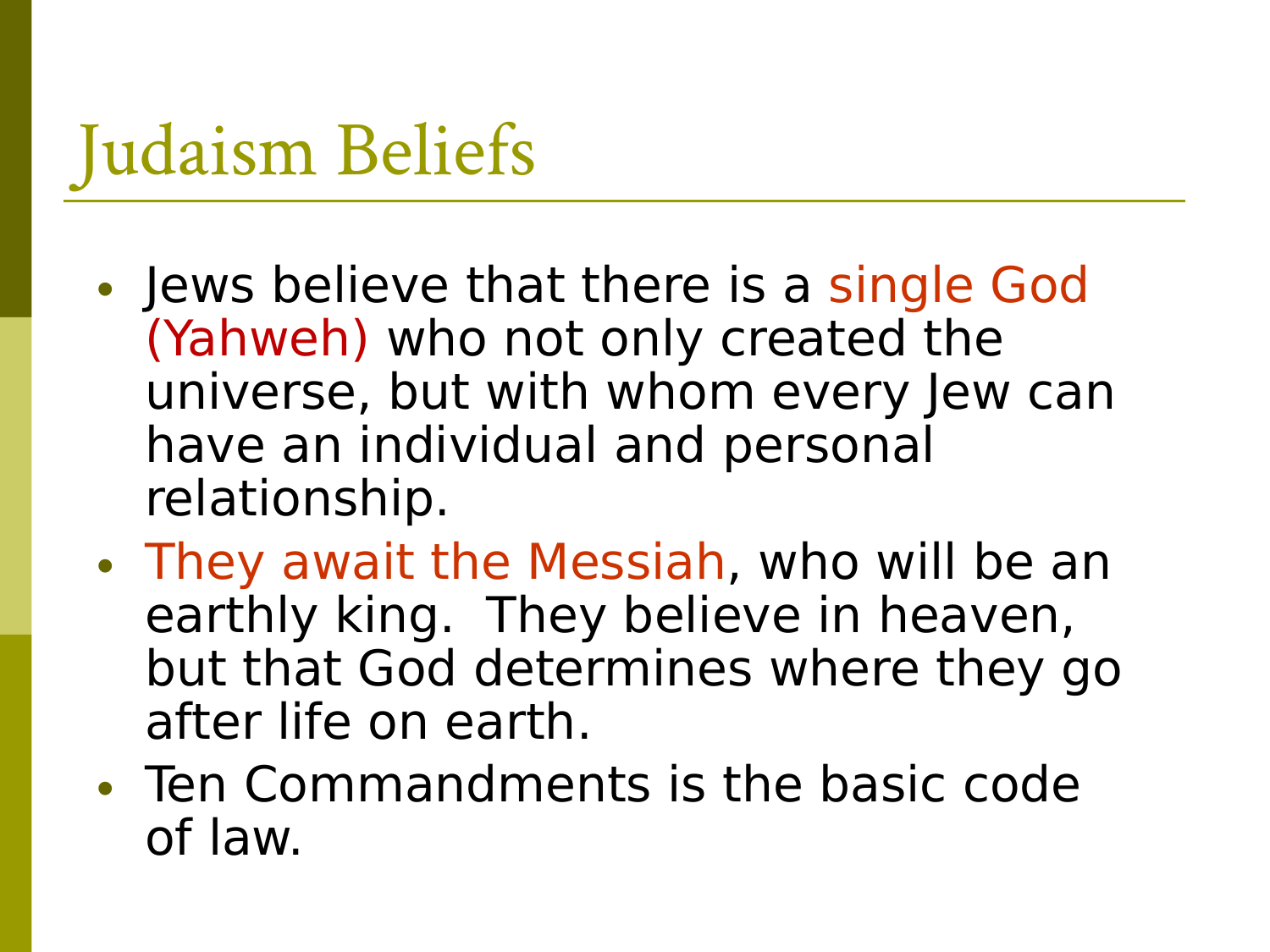

# Judaism Beliefs
Jews believe that there is a single God (Yahweh) who not only created the universe, but with whom every Jew can have an individual and personal relationship.
They await the Messiah, who will be an earthly king.  They believe in heaven, but that God determines where they go after life on earth.
Ten Commandments is the basic code of law.